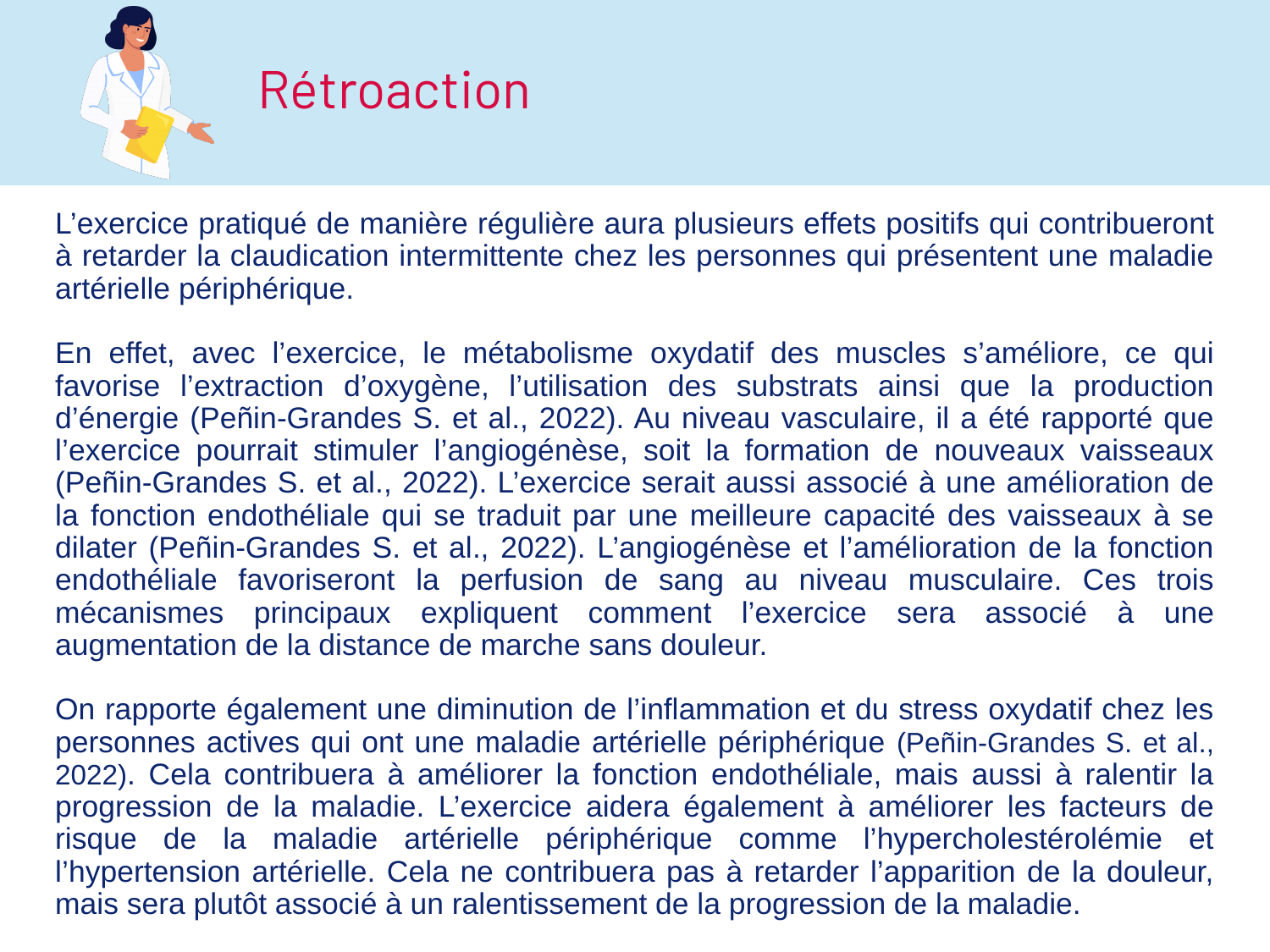

# Rétroaction
L’exercice pratiqué de manière régulière aura plusieurs effets positifs qui contribueront à retarder la claudication intermittente chez les personnes qui présentent une maladie artérielle périphérique.

En effet, avec l’exercice, le métabolisme oxydatif des muscles s’améliore, ce qui favorise l’extraction d’oxygène, l’utilisation des substrats ainsi que la production d’énergie (Peñin-Grandes S. et al., 2022). Au niveau vasculaire, il a été rapporté que l’exercice pourrait stimuler l’angiogénèse, soit la formation de nouveaux vaisseaux (Peñin-Grandes S. et al., 2022). L’exercice serait aussi associé à une amélioration de la fonction endothéliale qui se traduit par une meilleure capacité des vaisseaux à se dilater (Peñin-Grandes S. et al., 2022). L’angiogénèse et l’amélioration de la fonction endothéliale favoriseront la perfusion de sang au niveau musculaire. Ces trois mécanismes principaux expliquent comment l’exercice sera associé à une augmentation de la distance de marche sans douleur.

On rapporte également une diminution de l’inflammation et du stress oxydatif chez les personnes actives qui ont une maladie artérielle périphérique (Peñin-Grandes S. et al., 2022). Cela contribuera à améliorer la fonction endothéliale, mais aussi à ralentir la progression de la maladie. L’exercice aidera également à améliorer les facteurs de risque de la maladie artérielle périphérique comme l’hypercholestérolémie et l’hypertension artérielle. Cela ne contribuera pas à retarder l’apparition de la douleur, mais sera plutôt associé à un ralentissement de la progression de la maladie.